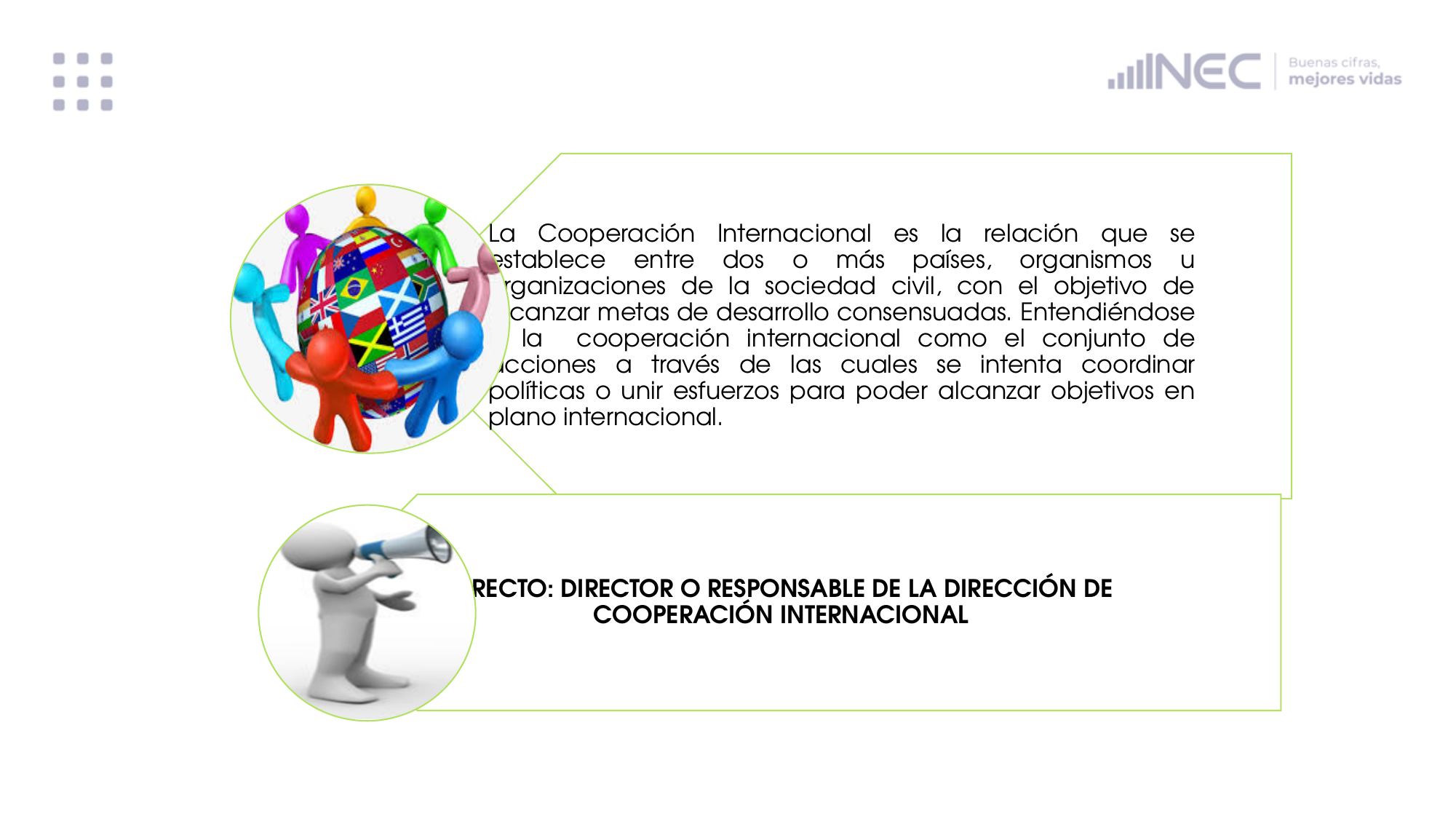

La Cooperación Internacional es la relación que se establece entre dos o más países, organismos u organizaciones de la sociedad civil, con el objetivo de alcanzar metas de desarrollo consensuadas. Entendiéndose a la  cooperación internacional como el conjunto de acciones a través de las cuales se intenta coordinar políticas o unir esfuerzos para poder alcanzar objetivos en plano internacional.
DIRECTO: DIRECTOR O RESPONSABLE DE LA DIRECCIÓN DE COOPERACIÓN INTERNACIONAL